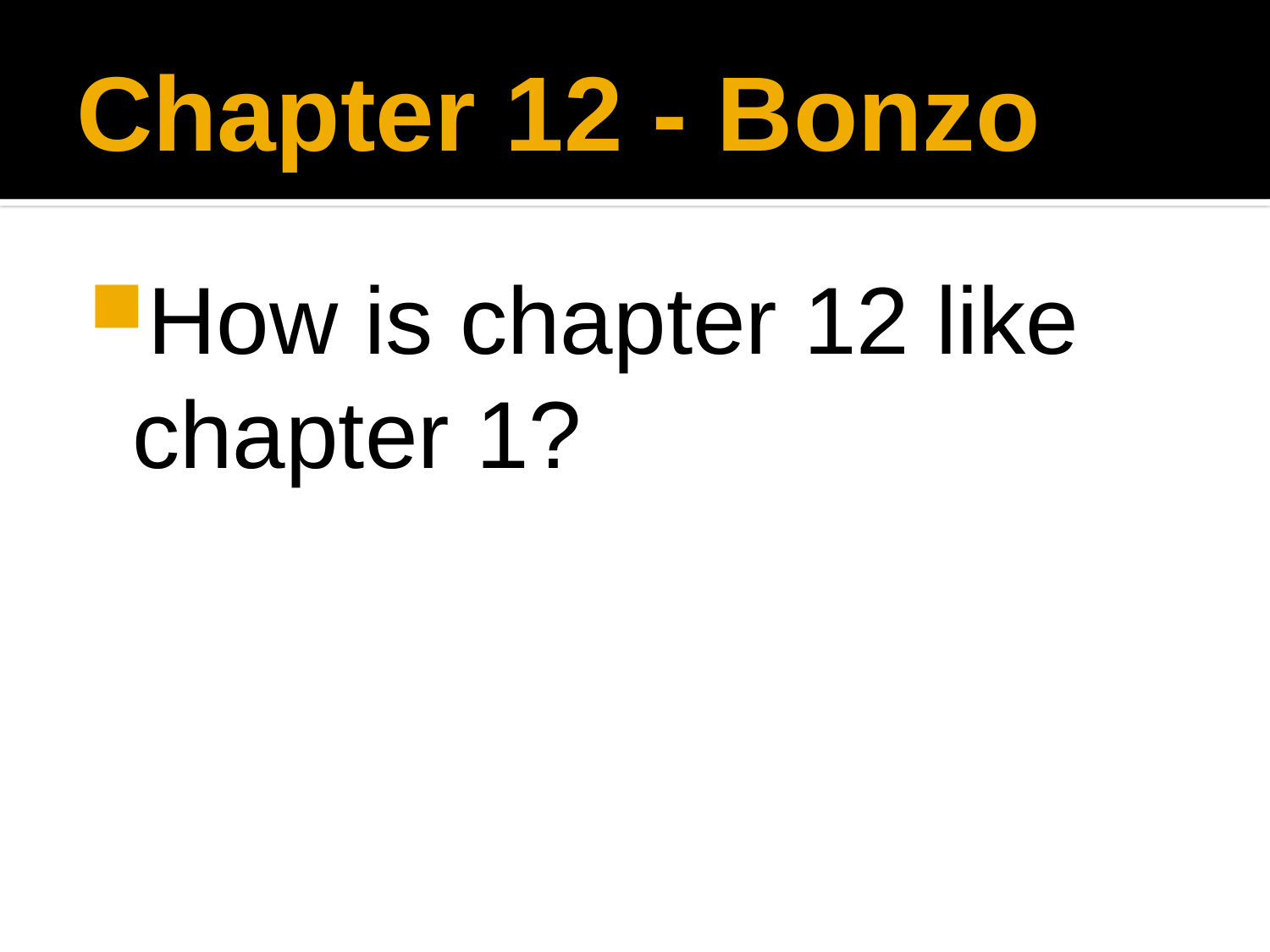

# Chapter 12 - Bonzo
How is chapter 12 like chapter 1?